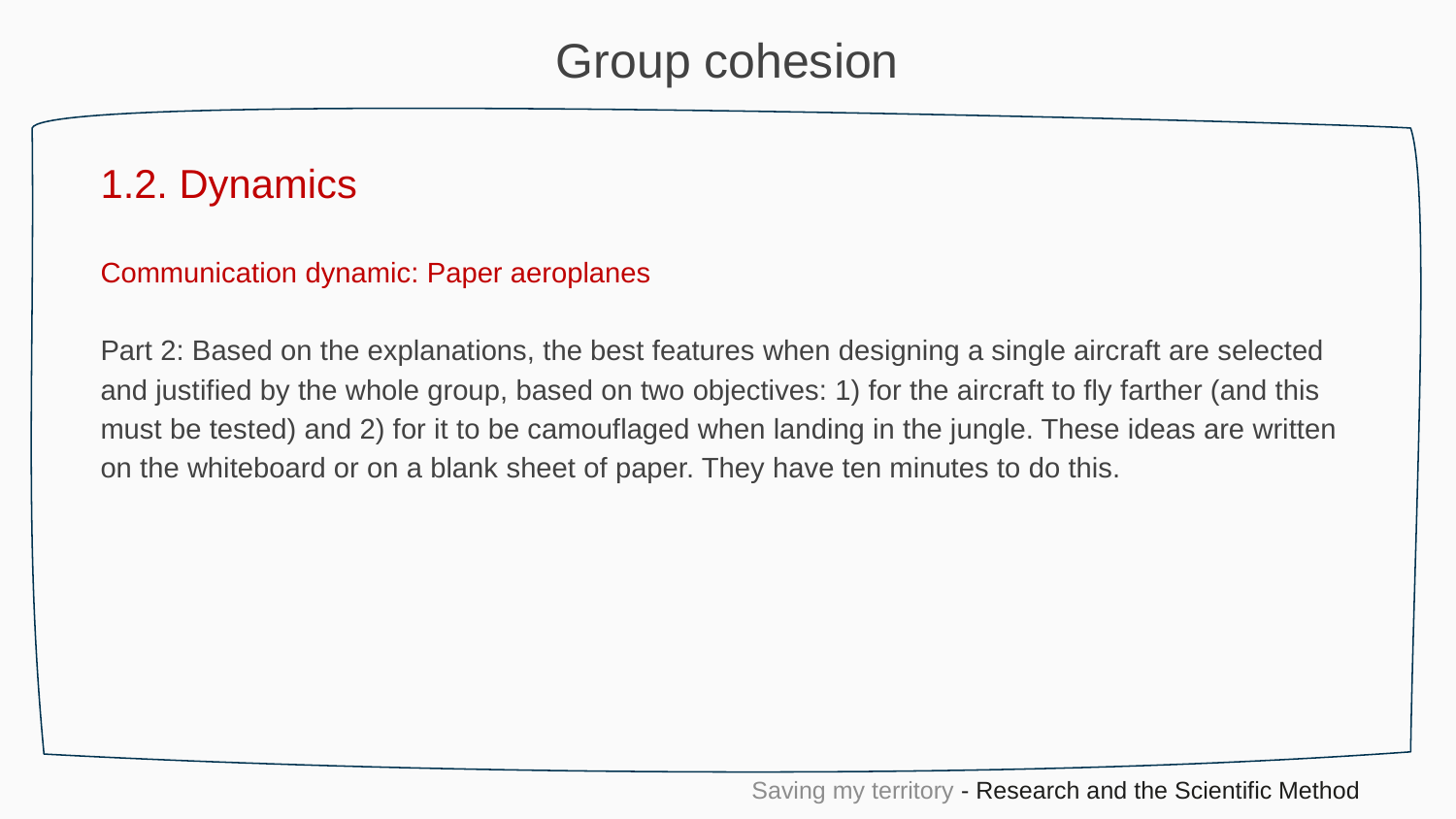

Group cohesion

1.2. Dynamics
Communication dynamic: Paper aeroplanes

Part 2: Based on the explanations, the best features when designing a single aircraft are selected and justified by the whole group, based on two objectives: 1) for the aircraft to fly farther (and this must be tested) and 2) for it to be camouflaged when landing in the jungle. These ideas are written on the whiteboard or on a blank sheet of paper. They have ten minutes to do this.

Saving my territory - Research and the Scientific Method